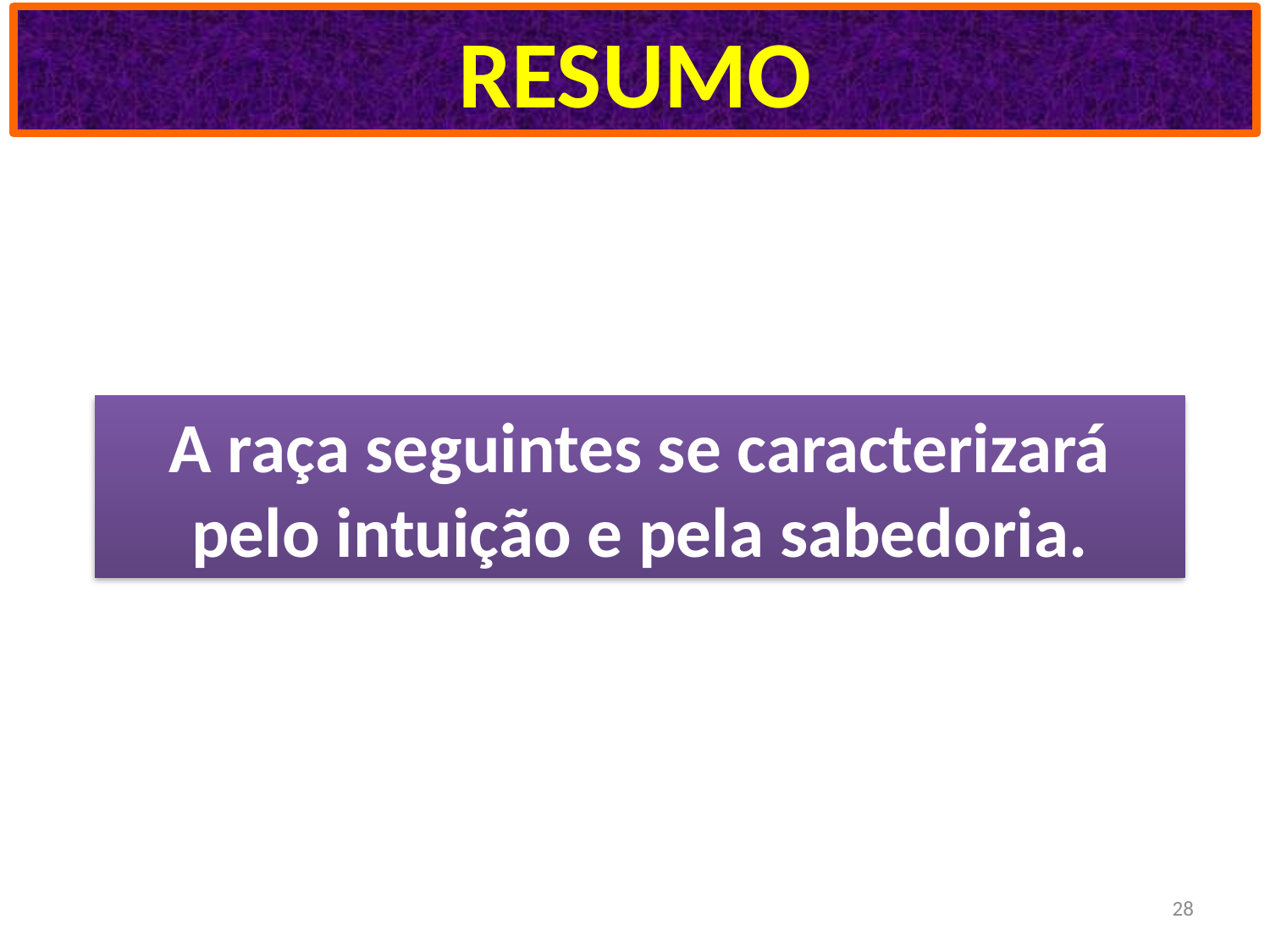

RESUMO
A raça seguintes se caracterizará pelo intuição e pela sabedoria.
28